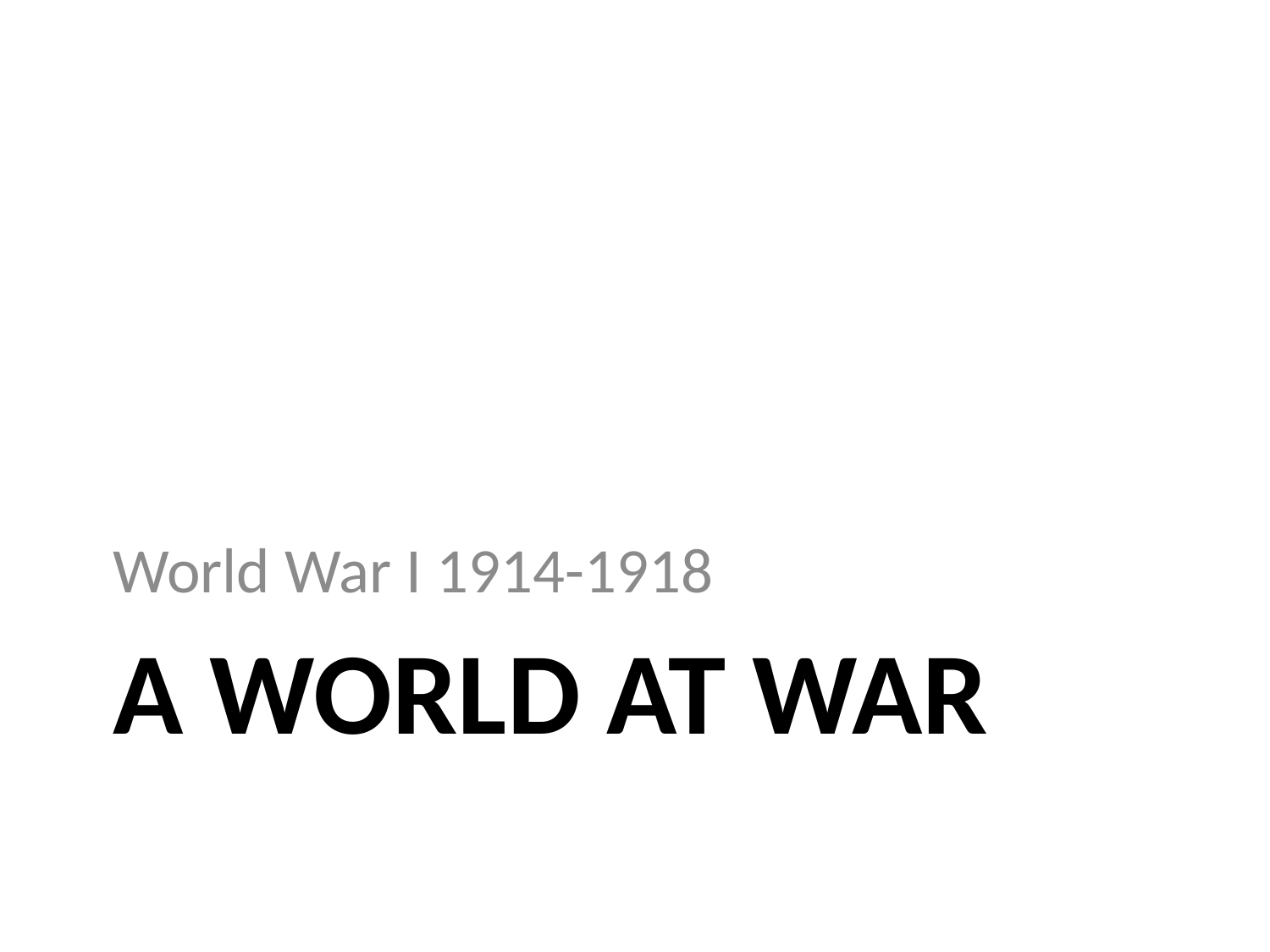

World War I 1914-1918
# A world at war